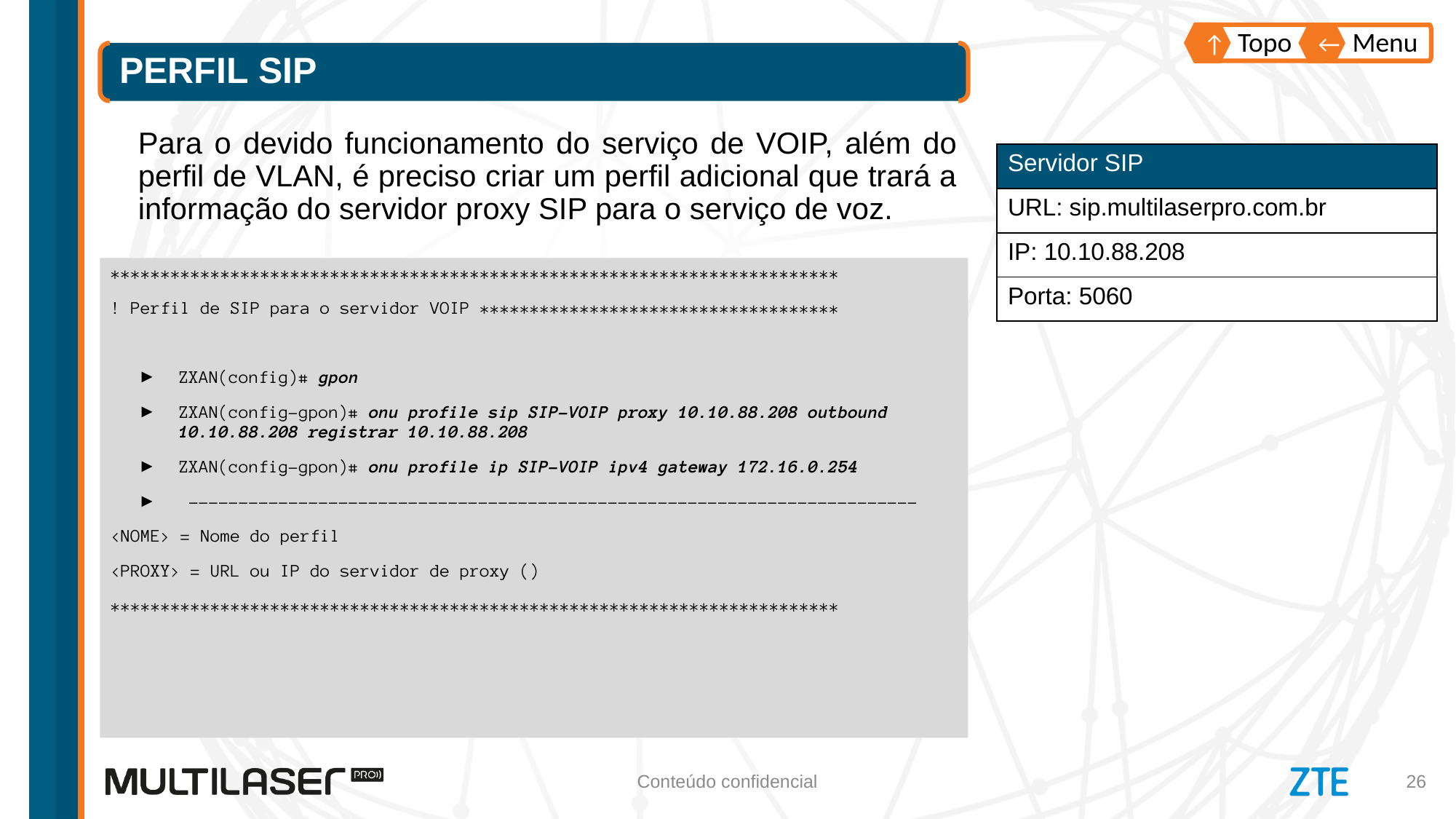

Topo
↑
Menu
←
# Perfil SIP
Para o devido funcionamento do serviço de VOIP, além do perfil de VLAN, é preciso criar um perfil adicional que trará a informação do servidor proxy SIP para o serviço de voz.
| Servidor SIP |
| --- |
| URL: sip.multilaserpro.com.br |
| IP: 10.10.88.208 |
| Porta: 5060 |
*************************************************************************
! Perfil de SIP para o servidor VOIP ************************************

ZXAN(config)# gpon
ZXAN(config-gpon)# onu profile sip SIP-VOIP proxy 10.10.88.208 outbound 10.10.88.208 registrar 10.10.88.208
ZXAN(config-gpon)# onu profile ip SIP-VOIP ipv4 gateway 172.16.0.254
 -------------------------------------------------------------------------
<NOME> = Nome do perfil
<PROXY> = URL ou IP do servidor de proxy ()
*************************************************************************

Conteúdo confidencial
26